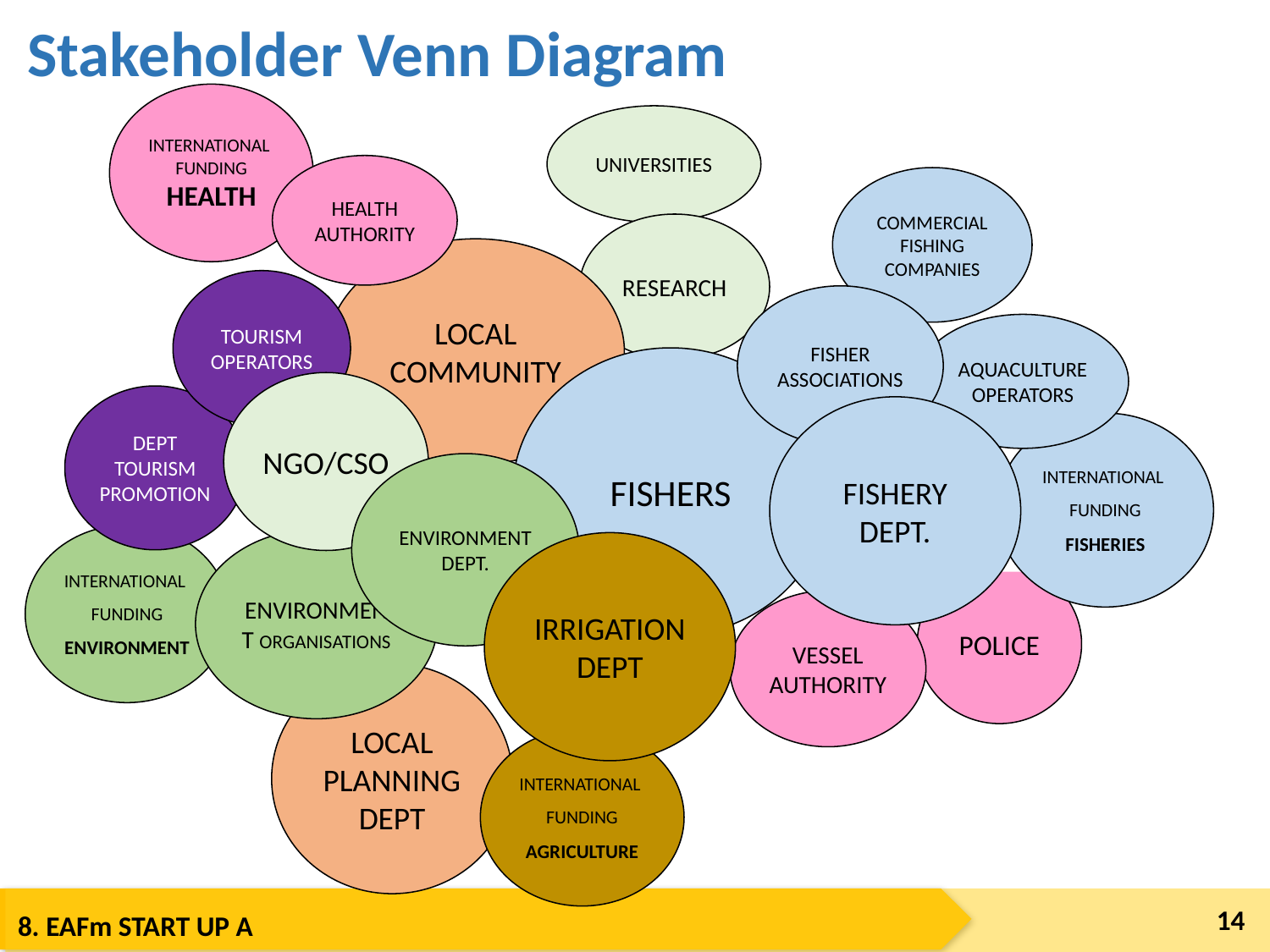

# Stakeholder Venn Diagram
INTERNATIONAL
FUNDING
HEALTH
UNIVERSITIES
HEALTH
AUTHORITY
COMMERCIAL FISHING COMPANIES
RESEARCH
LOCAL COMMUNITY
TOURISM OPERATORS
FISHER ASSOCIATIONS
AQUACULTURE OPERATORS
FISHERS
NGO/CSO
DEPT TOURISM PROMOTION
FISHERY DEPT.
INTERNATIONAL
FUNDING
FISHERIES
ENVIRONMENT DEPT.
INTERNATIONAL
FUNDING
ENVIRONMENT
ENVIRONMENT ORGANISATIONS
IRRIGATION DEPT
POLICE
VESSEL AUTHORITY
LOCAL PLANNING DEPT
INTERNATIONAL
FUNDING
AGRICULTURE
14